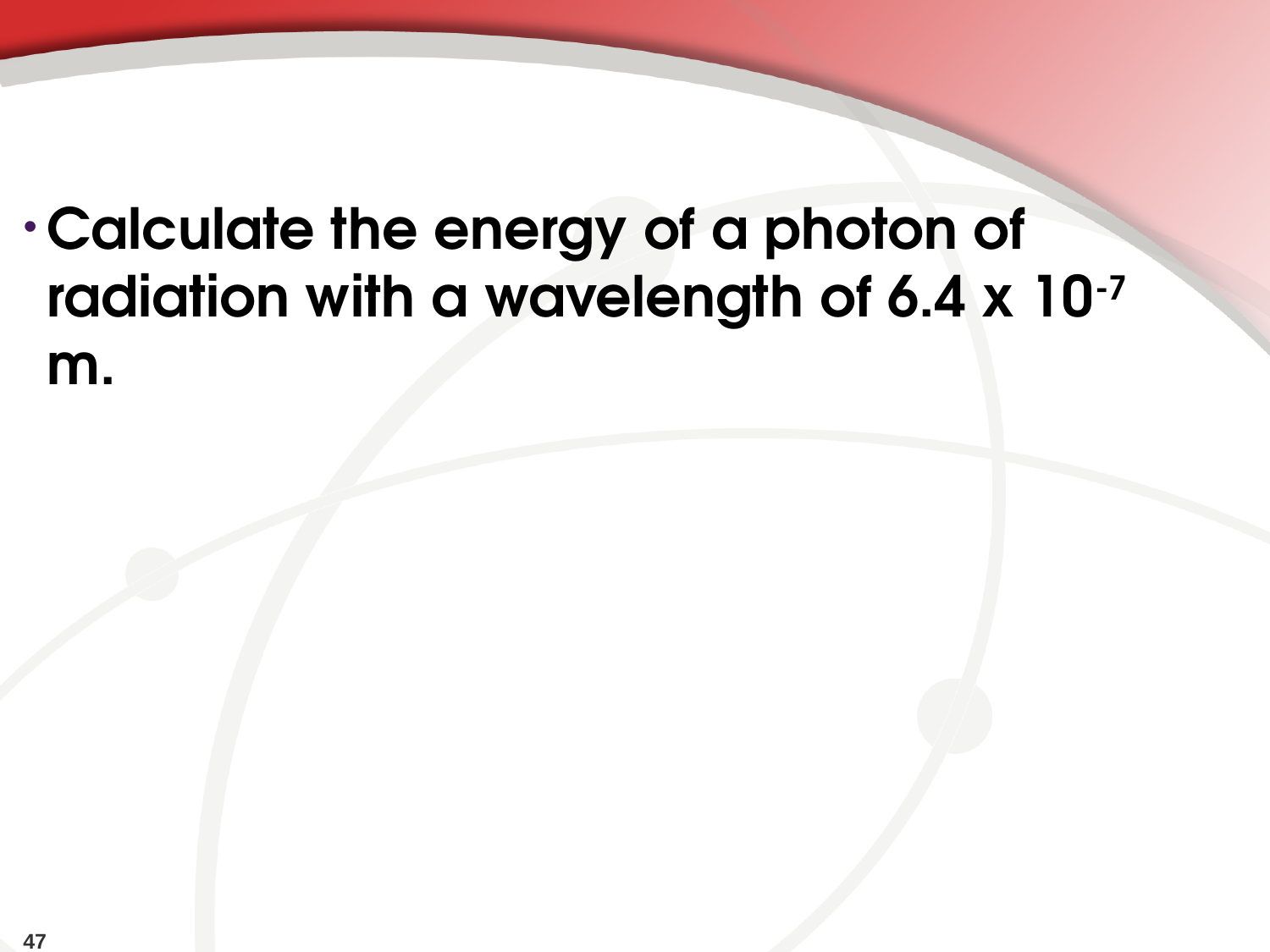

#
Calculate the energy of a photon of radiation with a wavelength of 6.4 x 10-7 m.
47